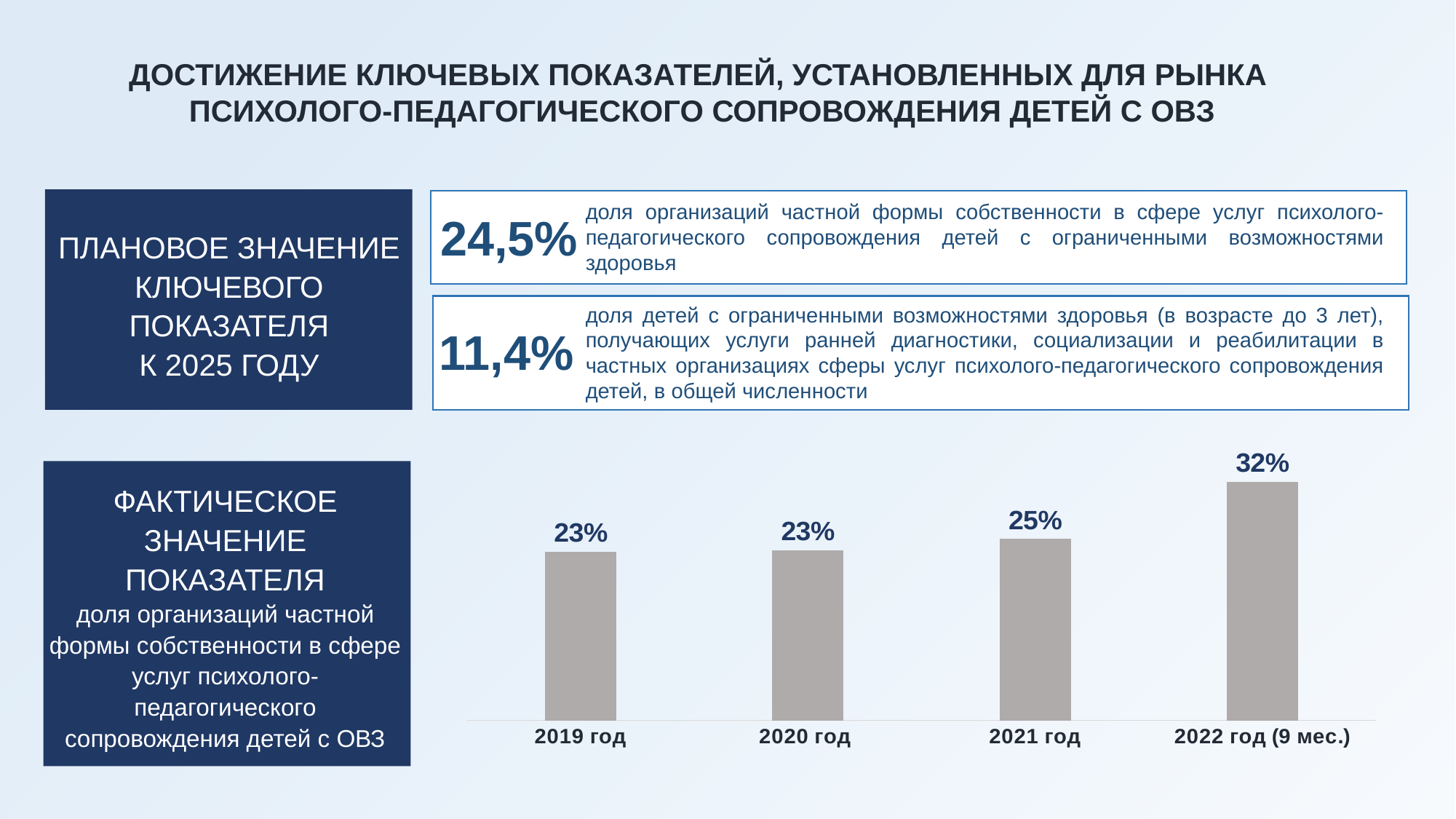

ДОСТИЖЕНИЕ КЛЮЧЕВЫХ ПОКАЗАТЕЛЕЙ, УСТАНОВЛЕННЫХ ДЛЯ РЫНКА
ПСИХОЛОГО-ПЕДАГОГИЧЕСКОГО СОПРОВОЖДЕНИЯ ДЕТЕЙ С ОВЗ

доля организаций частной формы собственности в сфере услуг психолого-педагогического сопровождения детей с ограниченными возможностями здоровья
24,5%
ПЛАНОВОЕ ЗНАЧЕНИЕ КЛЮЧЕВОГО ПОКАЗАТЕЛЯ
К 2025 ГОДУ

доля детей с ограниченными возможностями здоровья (в возрасте до 3 лет), получающих услуги ранней диагностики, социализации и реабилитации в частных организациях сферы услуг психолого-педагогического сопровождения детей, в общей численности
11,4%

### Chart

| Category | Ряд 1 |
|---|---|
| 2019 год | 0.2272 |
| 2020 год  | 0.23 |
| 2021 год | 0.245 |
| 2022 год (9 мес.) | 0.322 |
ФАКТИЧЕСКОЕ ЗНАЧЕНИЕ ПОКАЗАТЕЛЯ
доля организаций частной формы собственности в сфере услуг психолого-педагогического сопровождения детей с ОВЗ